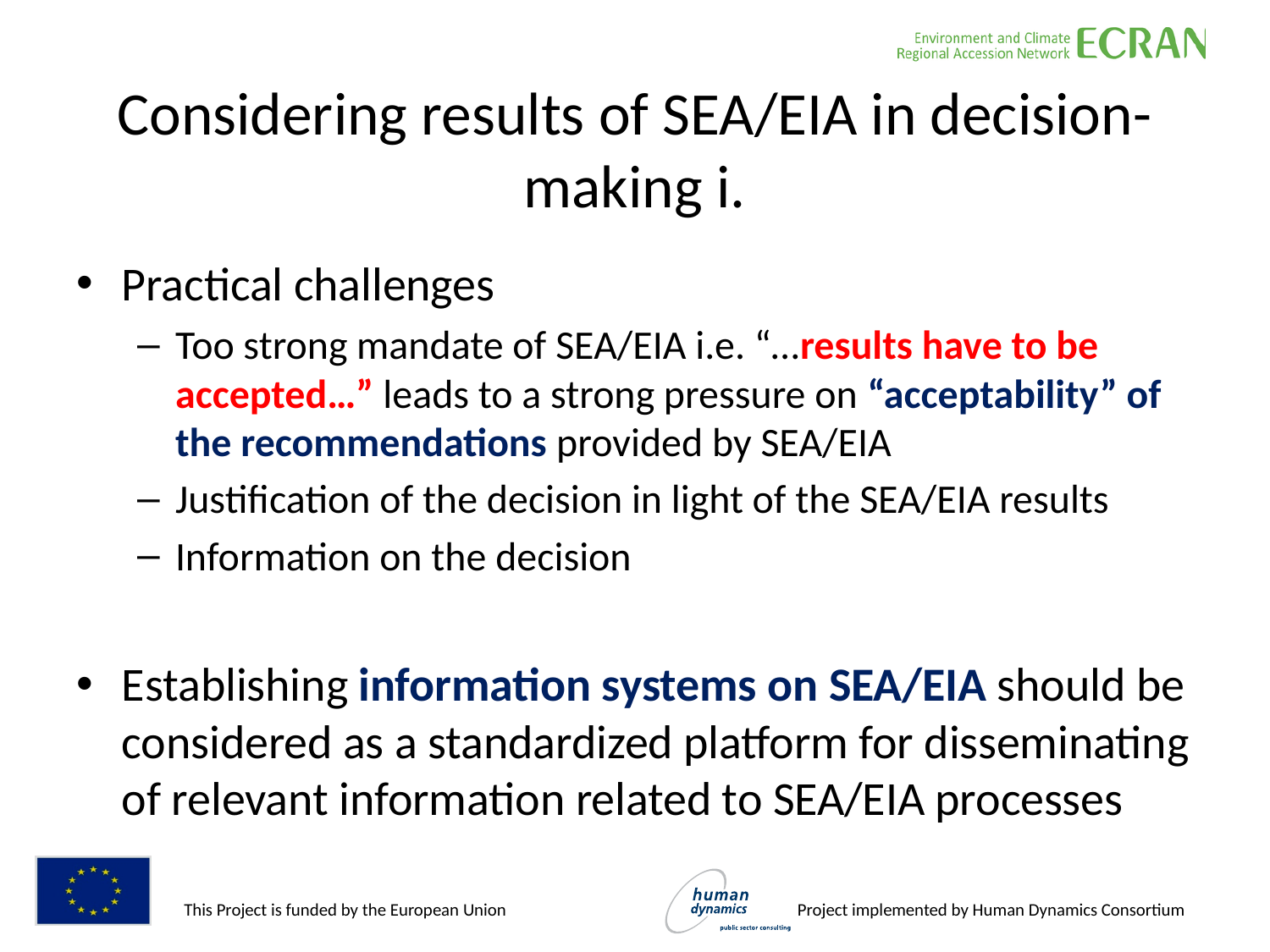

# Considering results of SEA/EIA in decision-making i.
Practical challenges
Too strong mandate of SEA/EIA i.e. “…results have to be accepted…” leads to a strong pressure on “acceptability” of the recommendations provided by SEA/EIA
Justification of the decision in light of the SEA/EIA results
Information on the decision

Establishing information systems on SEA/EIA should be considered as a standardized platform for disseminating of relevant information related to SEA/EIA processes